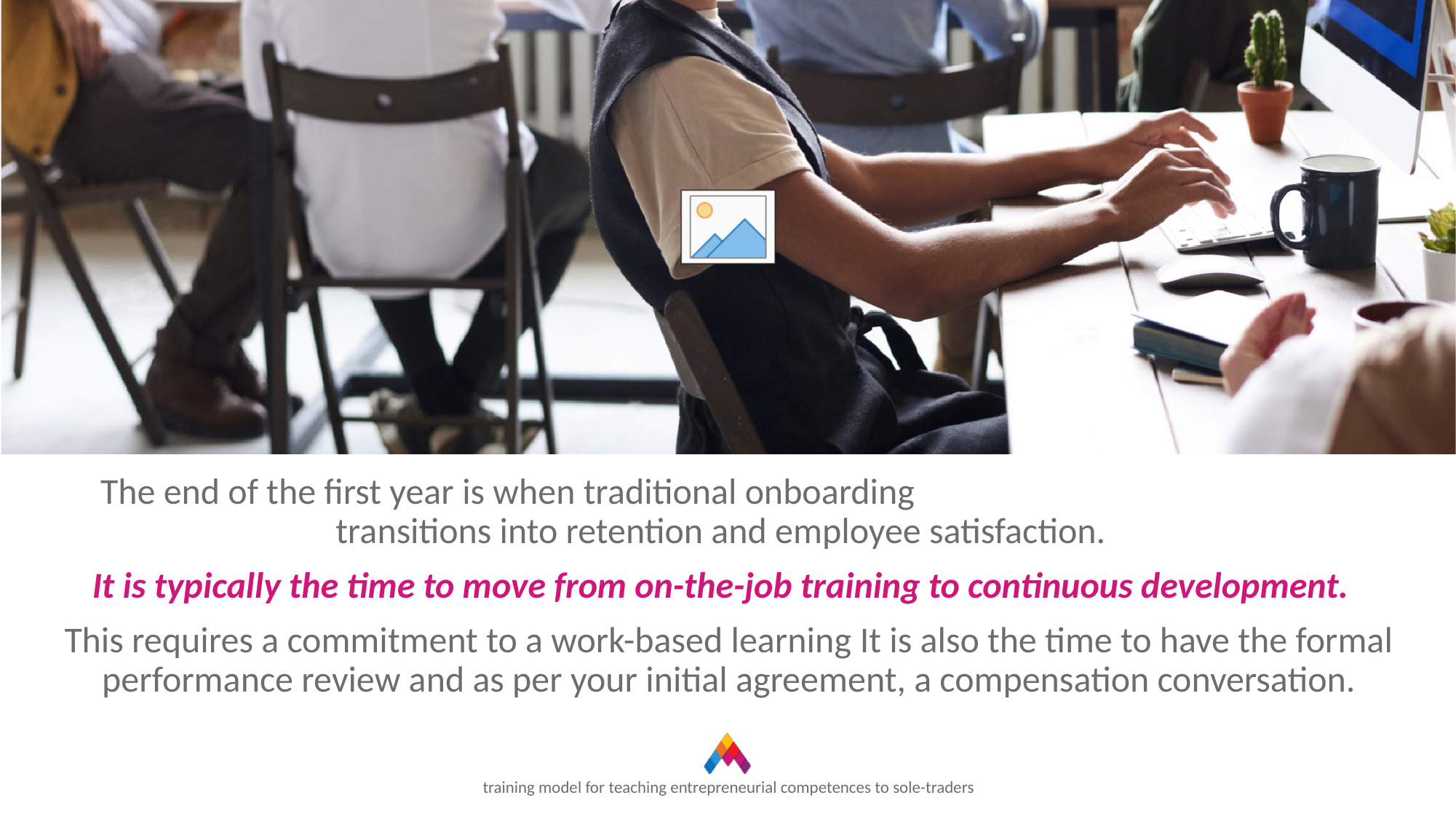

The end of the first year is when traditional onboarding                                                       transitions into retention and employee satisfaction.
It is typically the time to move from on-the-job training to continuous development.
This requires a commitment to a work-based learning It is also the time to have the formal performance review and as per your initial agreement, a compensation conversation.